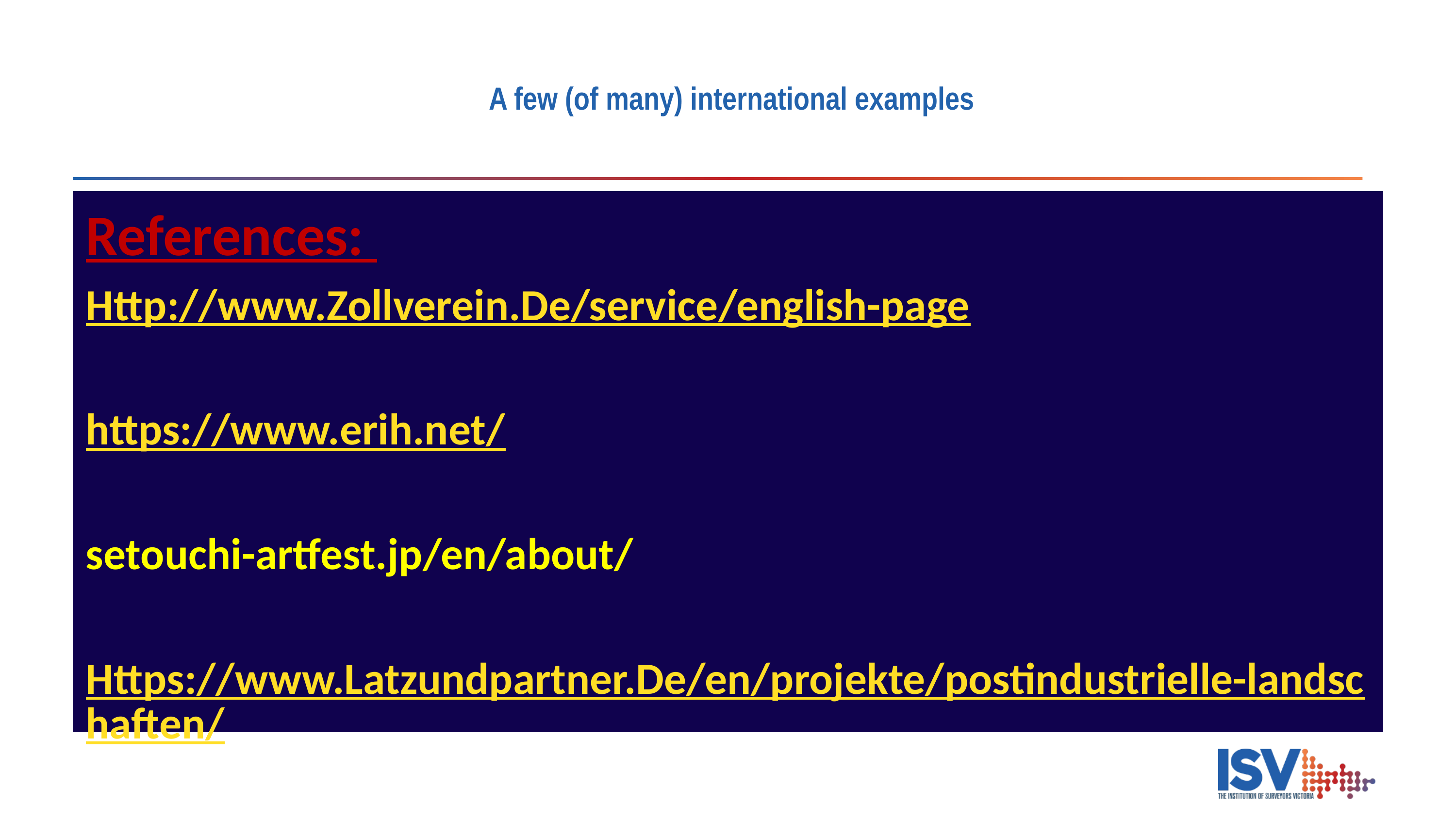

# A few (of many) international examples
References:
Http://www.Zollverein.De/service/english-page

https://www.erih.net/

setouchi-artfest.jp/en/about/

Https://www.Latzundpartner.De/en/projekte/postindustrielle-landschaften/